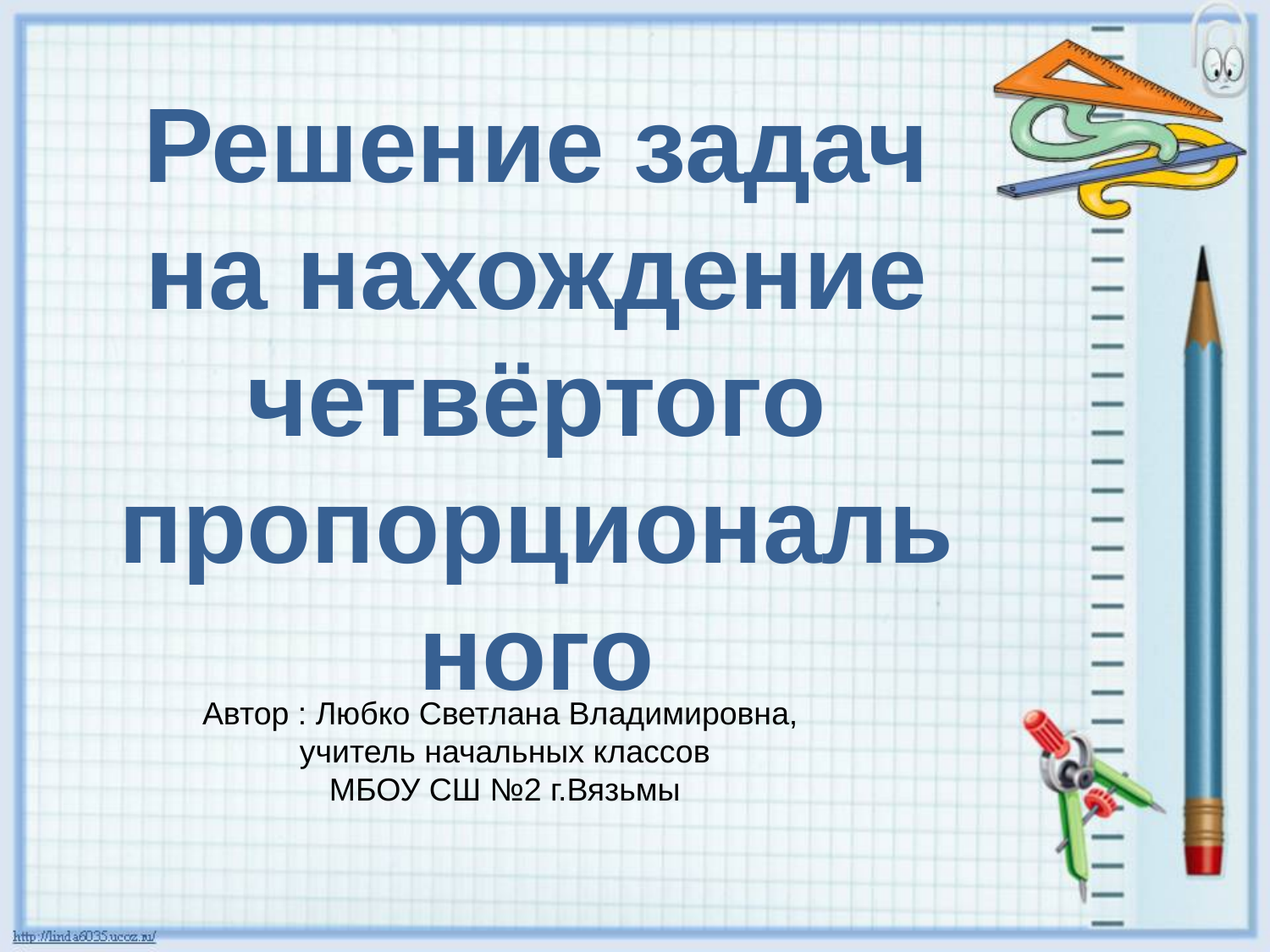

Решение задач на нахождение четвёртого пропорционального
Автор : Любко Светлана Владимировна,
учитель начальных классов
МБОУ СШ №2 г.Вязьмы